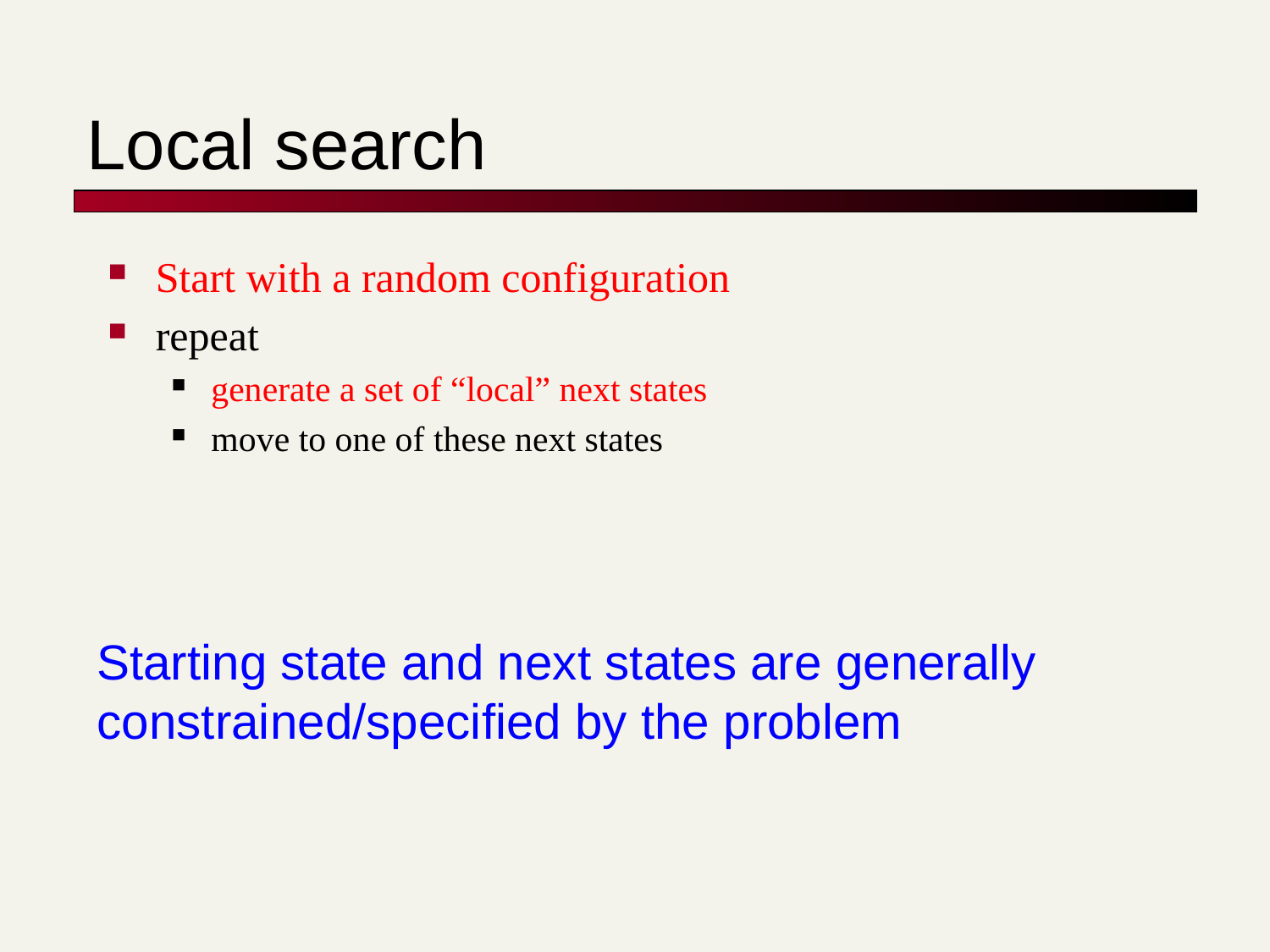

# Local search
Start with a random configuration
repeat
generate a set of “local” next states
move to one of these next states

Starting state and next states are generally constrained/specified by the problem